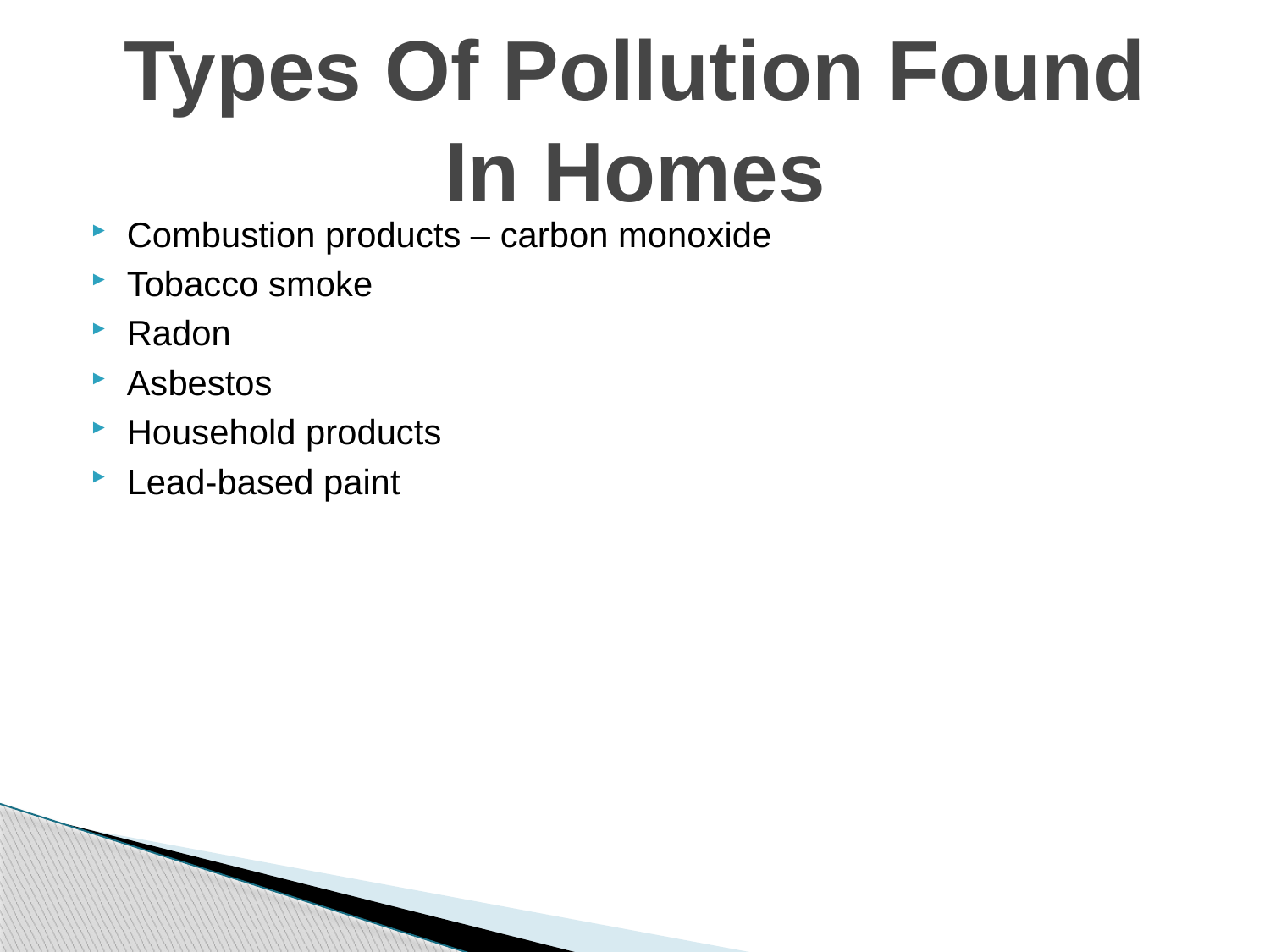

# Types Of Pollution Found In Homes
Combustion products – carbon monoxide
Tobacco smoke
Radon
Asbestos
Household products
Lead-based paint